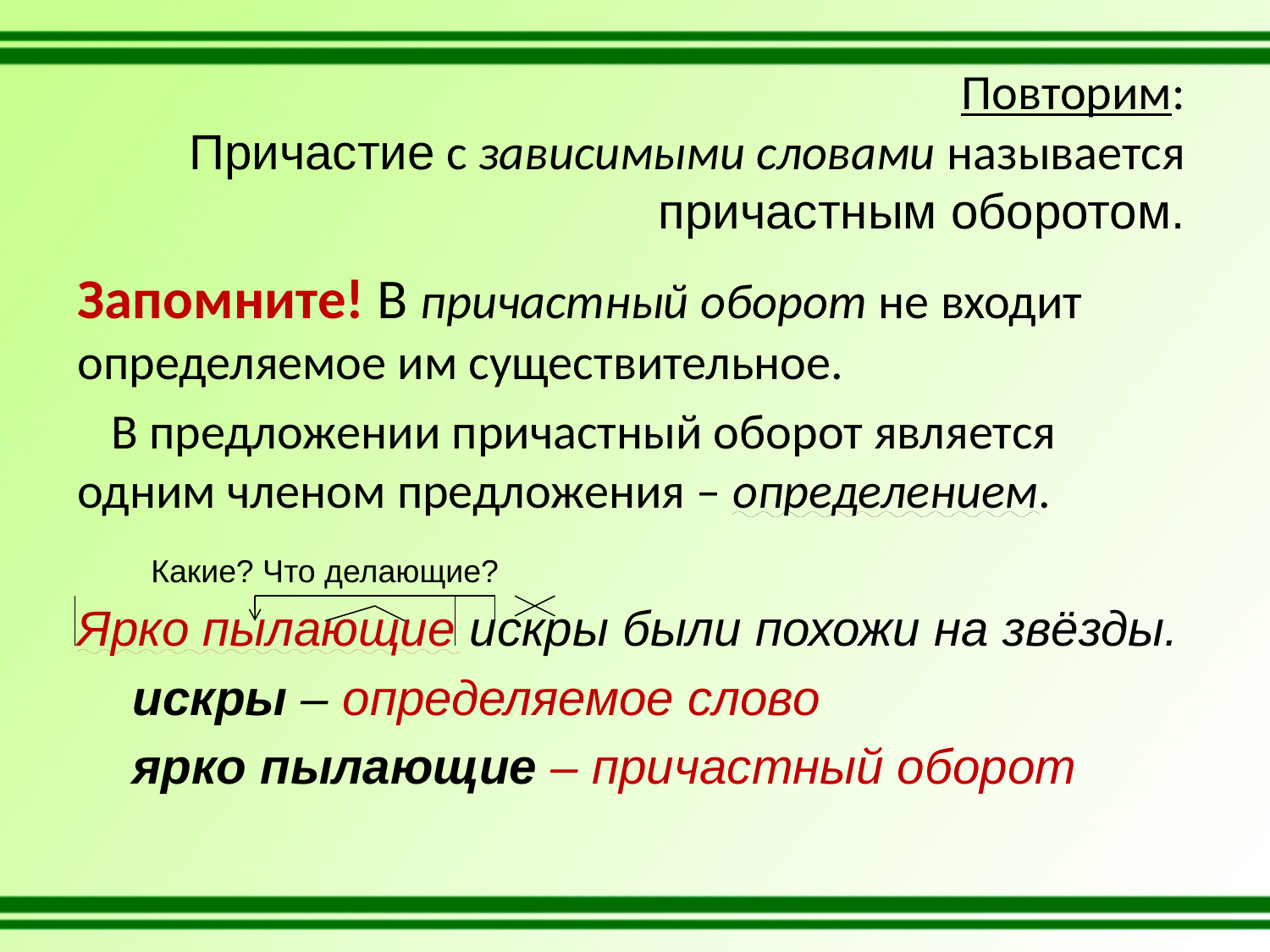

# Повторим: Причастие с зависимыми словами называется причастным оборотом.
Запомните! В причастный оборот не входит определяемое им существительное.
   В предложении причастный оборот является одним членом предложения – определением.

Ярко пылающие искры были похожи на звёзды.
    искры – определяемое слово
    ярко пылающие – причастный оборот
Какие? Что делающие?